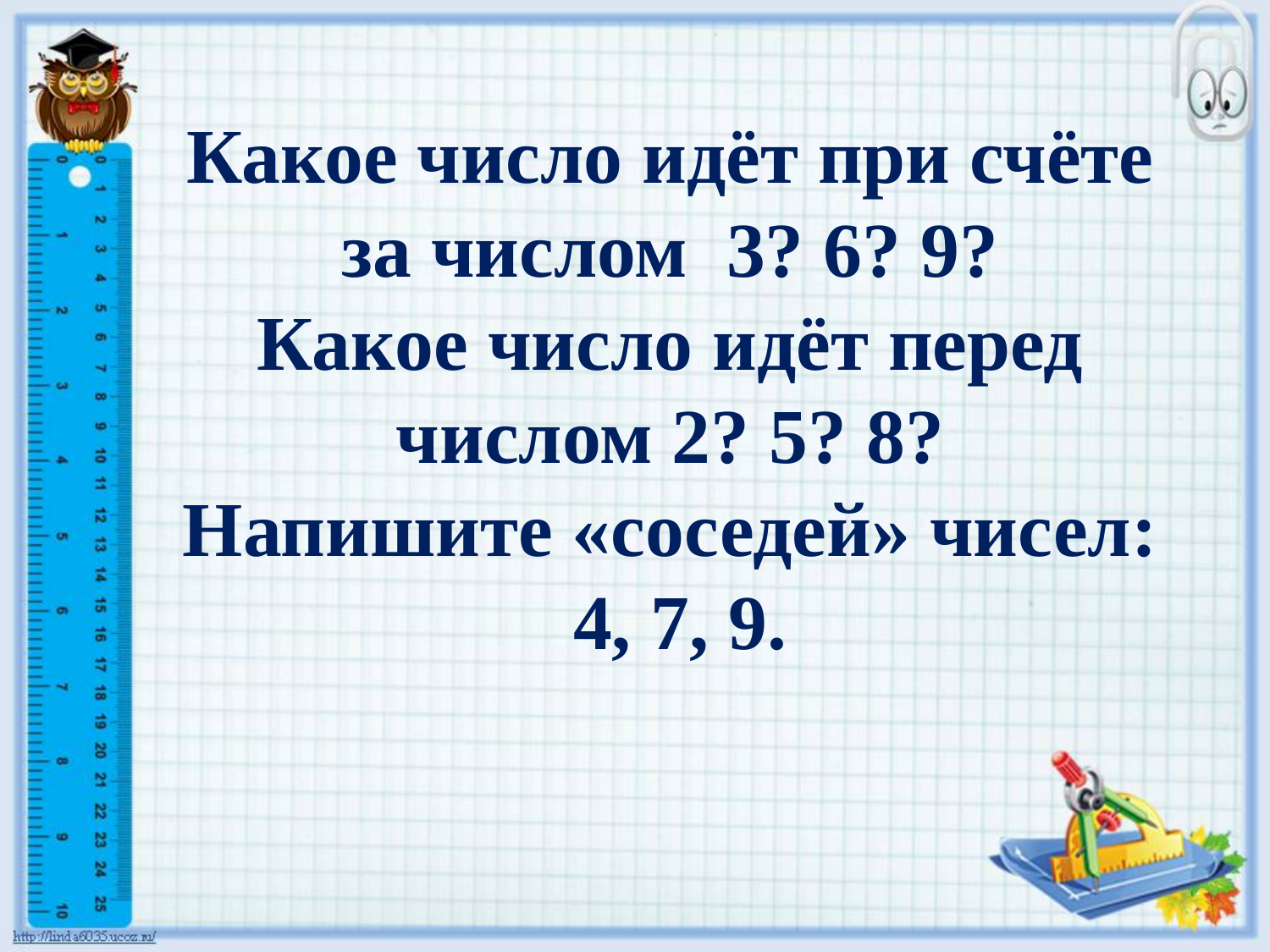

# Какое число идёт при счёте за числом  3? 6? 9? Какое число идёт перед числом 2? 5? 8? Напишите «соседей» чисел: 4, 7, 9.